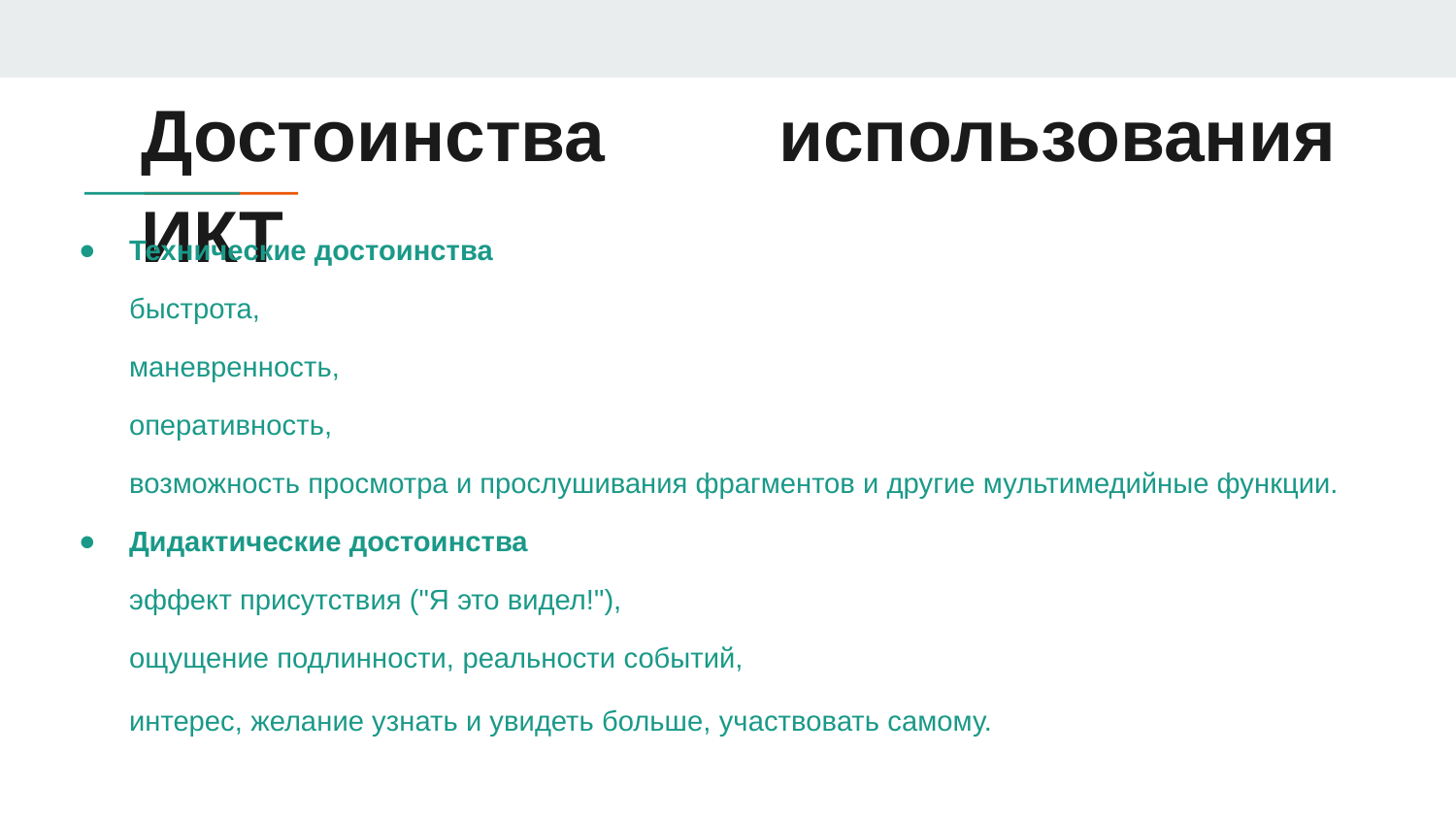

# Достоинства использования ИКТ
Технические достоинства
быстрота,
маневренность,
оперативность,
возможность просмотра и прослушивания фрагментов и другие мультимедийные функции.
Дидактические достоинства
эффект присутствия ("Я это видел!"),
ощущение подлинности, реальности событий,
интерес, желание узнать и увидеть больше, участвовать самому.